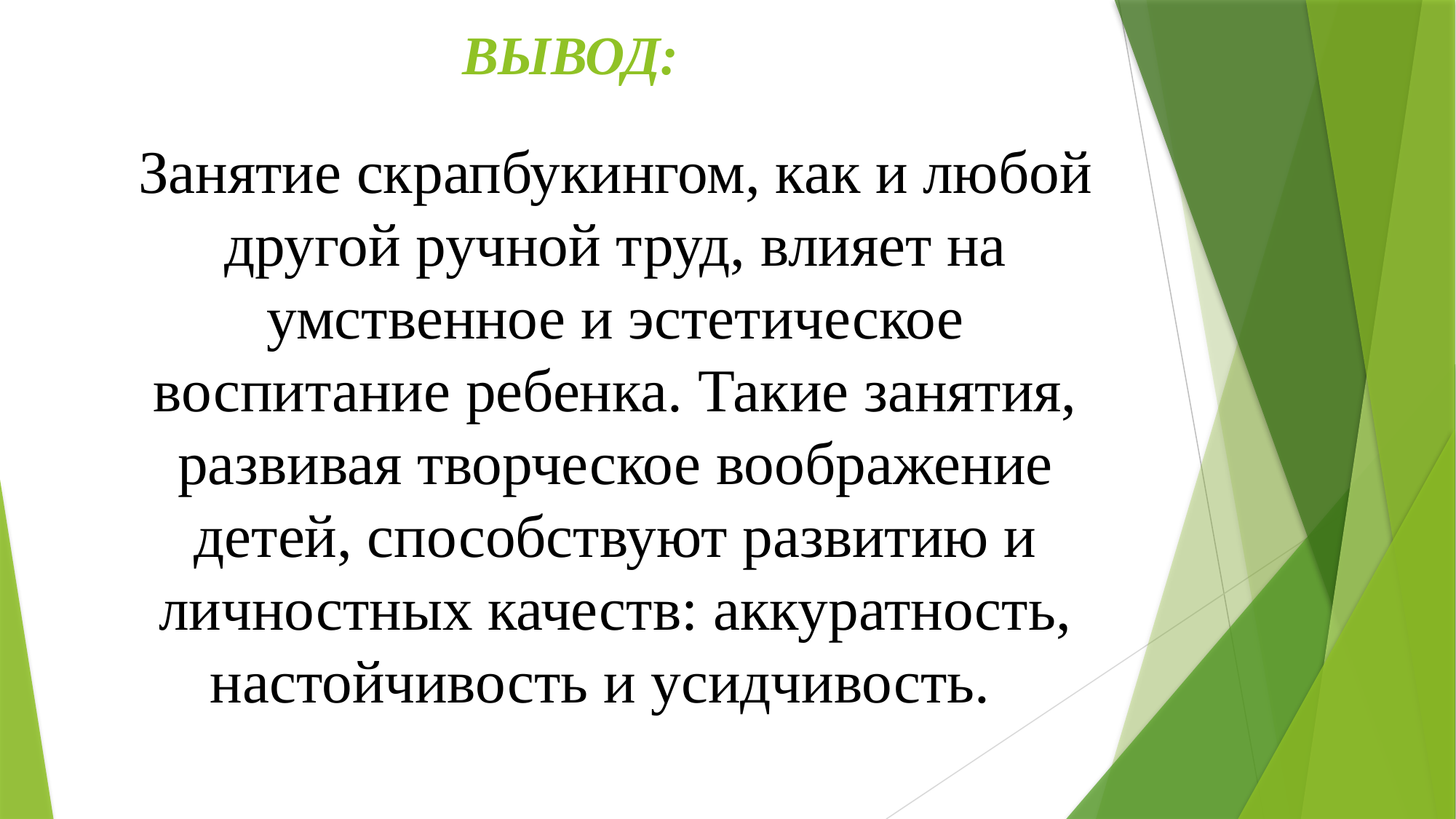

# ВЫВОД:
Занятие скрапбукингом, как и любой другой ручной труд, влияет на умственное и эстетическое воспитание ребенка. Такие занятия, развивая творческое воображение детей, способствуют развитию и личностных качеств: аккуратность, настойчивость и усидчивость.